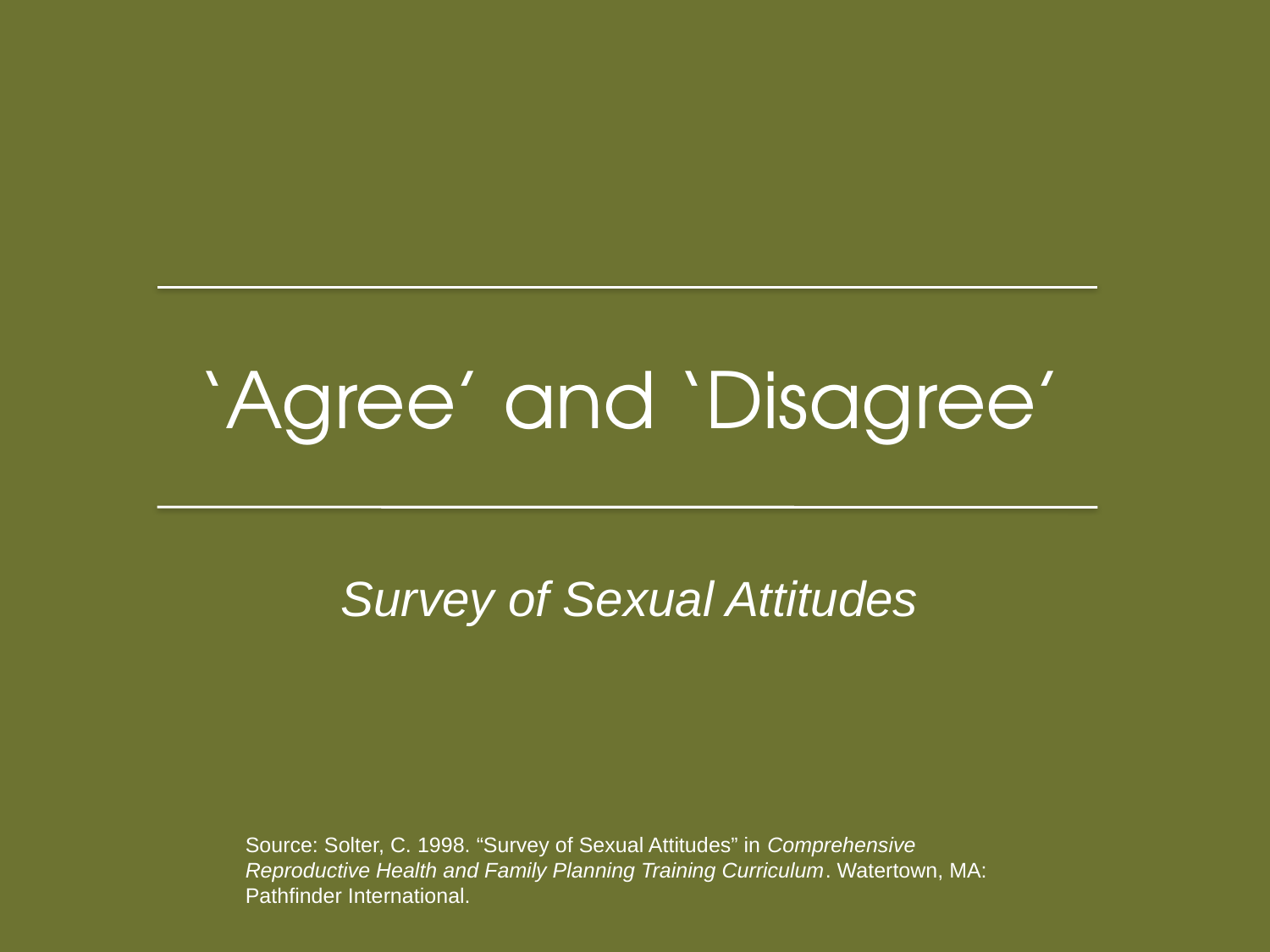

‘Agree’ and ‘Disagree’
Survey of Sexual Attitudes
Source: Solter, C. 1998. “Survey of Sexual Attitudes” in Comprehensive Reproductive Health and Family Planning Training Curriculum. Watertown, MA: Pathfinder International.